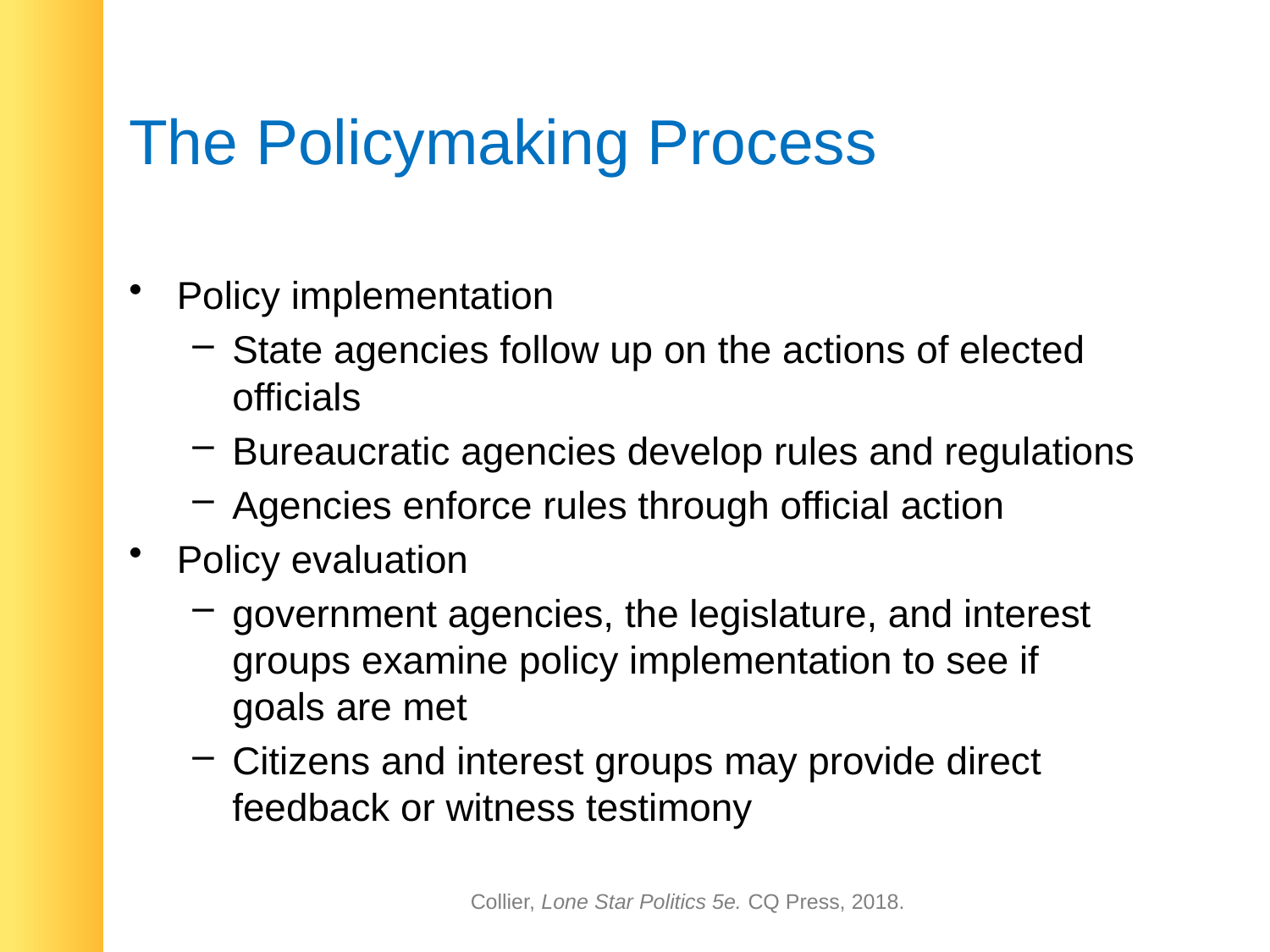

# The Policymaking Process
Policy implementation
State agencies follow up on the actions of elected officials
Bureaucratic agencies develop rules and regulations
Agencies enforce rules through official action
Policy evaluation
government agencies, the legislature, and interest groups examine policy implementation to see if goals are met
Citizens and interest groups may provide direct feedback or witness testimony

Collier, Lone Star Politics 5e. CQ Press, 2018.